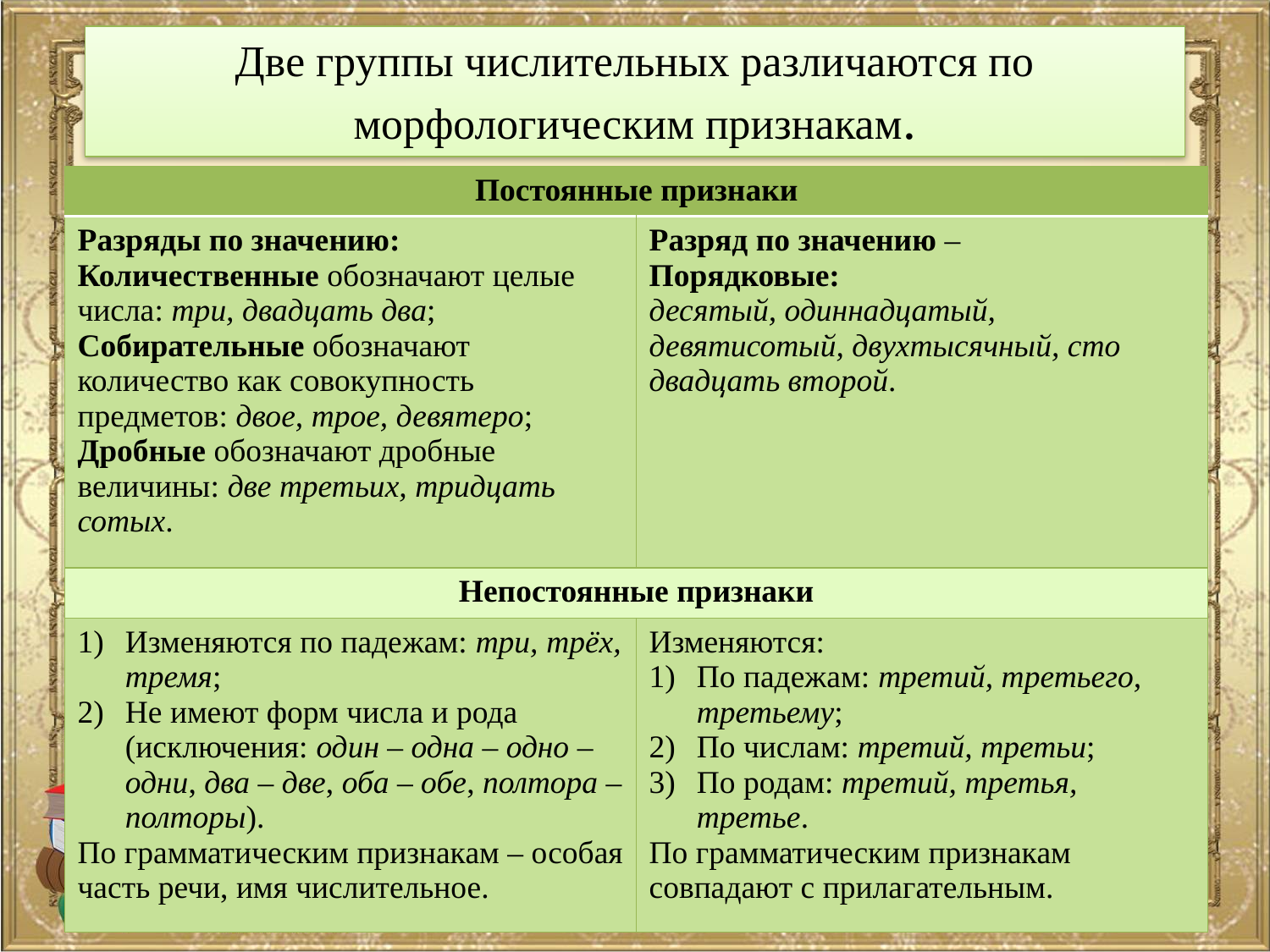

# Две группы числительных различаются по морфологическим признакам.
| Постоянные признаки |  |
| --- | --- |
| Разряды по значению: Количественные обозначают целые числа: три, двадцать два; Собирательные обозначают количество как совокупность предметов: двое, трое, девятеро; Дробные обозначают дробные величины: две третьих, тридцать сотых. | Разряд по значению – Порядковые: десятый, одиннадцатый, девятисотый, двухтысячный, сто двадцать второй. |
| Непостоянные признаки |  |
| Изменяются по падежам: три, трёх, тремя; Не имеют форм числа и рода (исключения: один – одна – одно – одни, два – две, оба – обе, полтора – полторы). По грамматическим признакам – особая часть речи, имя числительное. | Изменяются: По падежам: третий, третьего, третьему; По числам: третий, третьи; По родам: третий, третья, третье. По грамматическим признакам совпадают с прилагательным. |